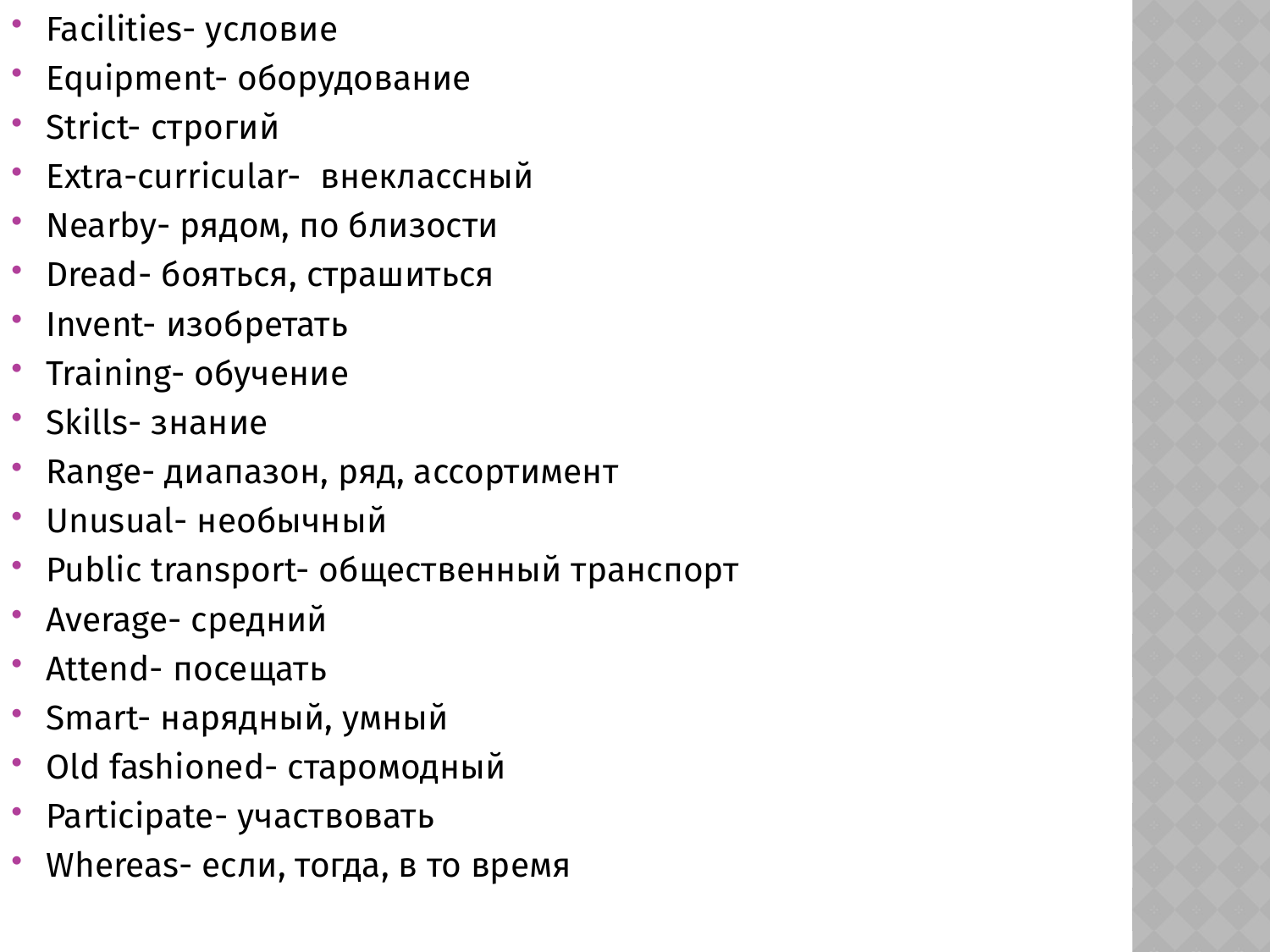

Facilities- условие
Equipment- оборудование
Strict- строгий
Extra-curricular-  внеклассный
Nearby- рядом, по близости
Dread- бояться, страшиться
Invent- изобретать
Training- обучение
Skills- знание
Range- диапазон, ряд, ассортимент
Unusual- необычный
Public transport- общественный транспорт
Average- средний
Attend- посещать
Smart- нарядный, умный
Old fashioned- старомодный
Participate- участвовать
Whereas- если, тогда, в то время